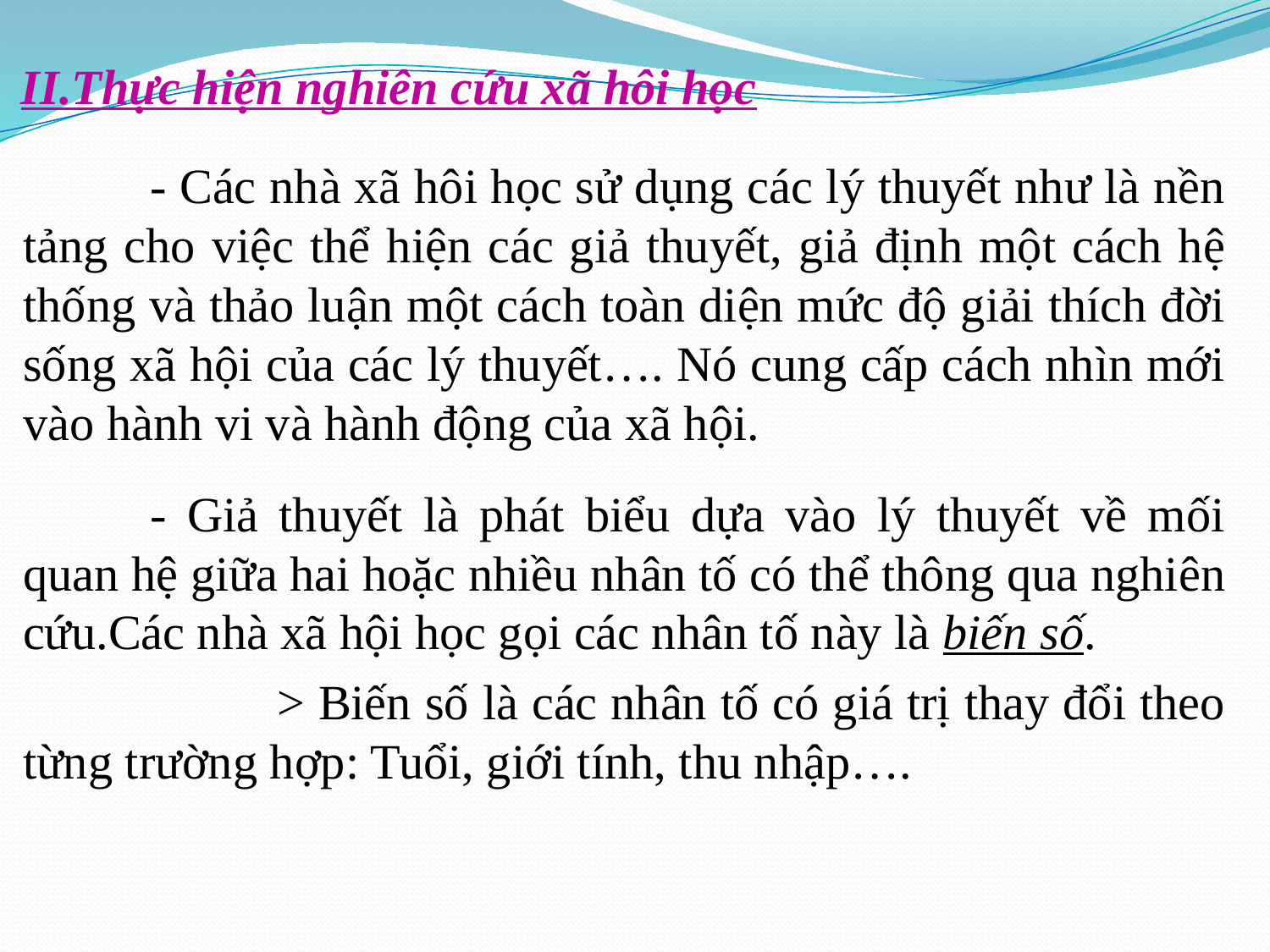

# II.Thực hiện nghiên cứu xã hôi học

	- Các nhà xã hôi học sử dụng các lý thuyết như là nền tảng cho việc thể hiện các giả thuyết, giả định một cách hệ thống và thảo luận một cách toàn diện mức độ giải thích đời sống xã hội của các lý thuyết…. Nó cung cấp cách nhìn mới vào hành vi và hành động của xã hội.
	- Giả thuyết là phát biểu dựa vào lý thuyết về mối quan hệ giữa hai hoặc nhiều nhân tố có thể thông qua nghiên cứu.Các nhà xã hội học gọi các nhân tố này là biến số.
		> Biến số là các nhân tố có giá trị thay đổi theo từng trường hợp: Tuổi, giới tính, thu nhập….